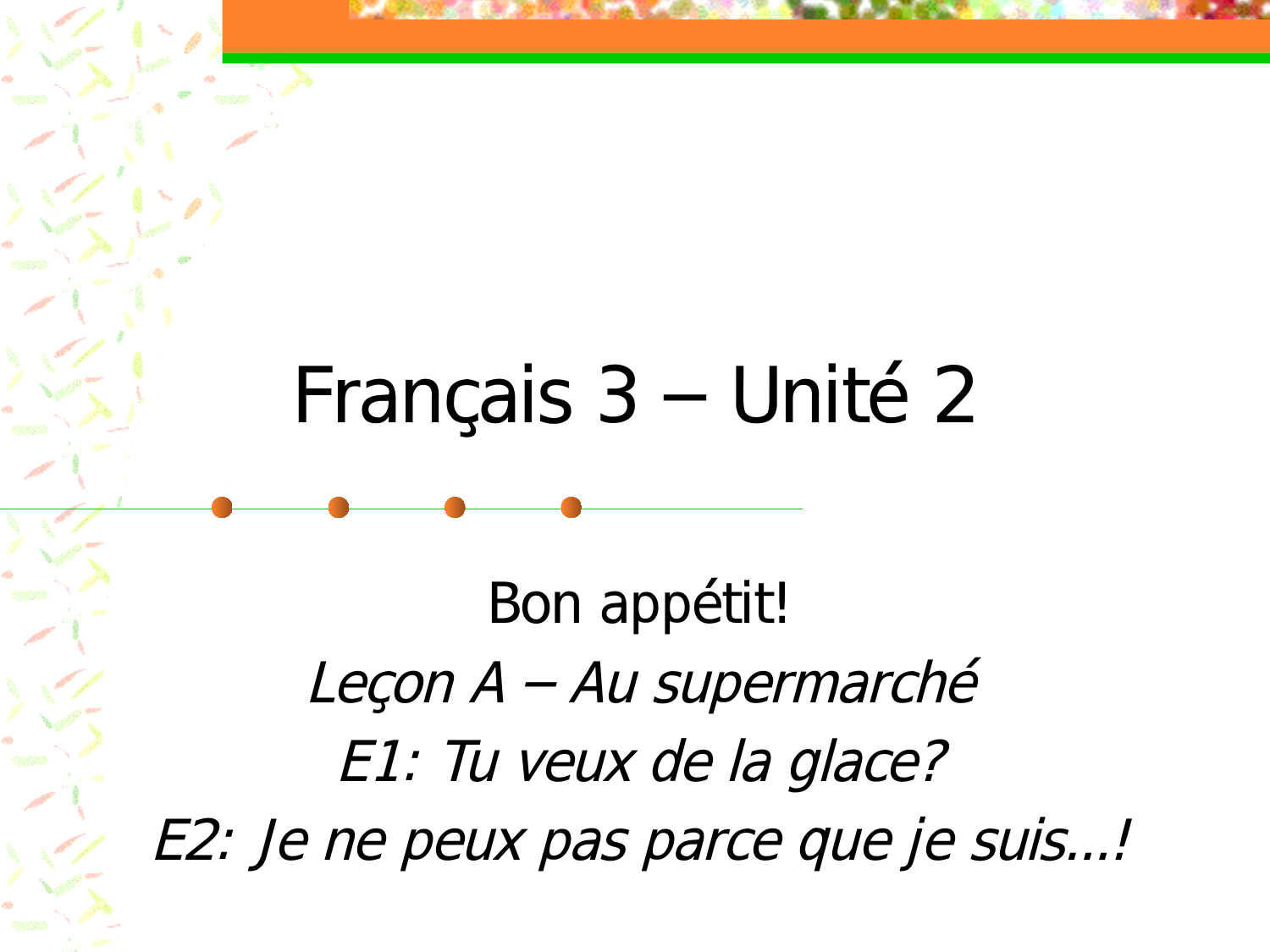

# Français 3 – Unité 2
Bon appétit!
Leçon A – Au supermarché
E1: Tu veux de la glace?
E2: Je ne peux pas parce que je suis…!